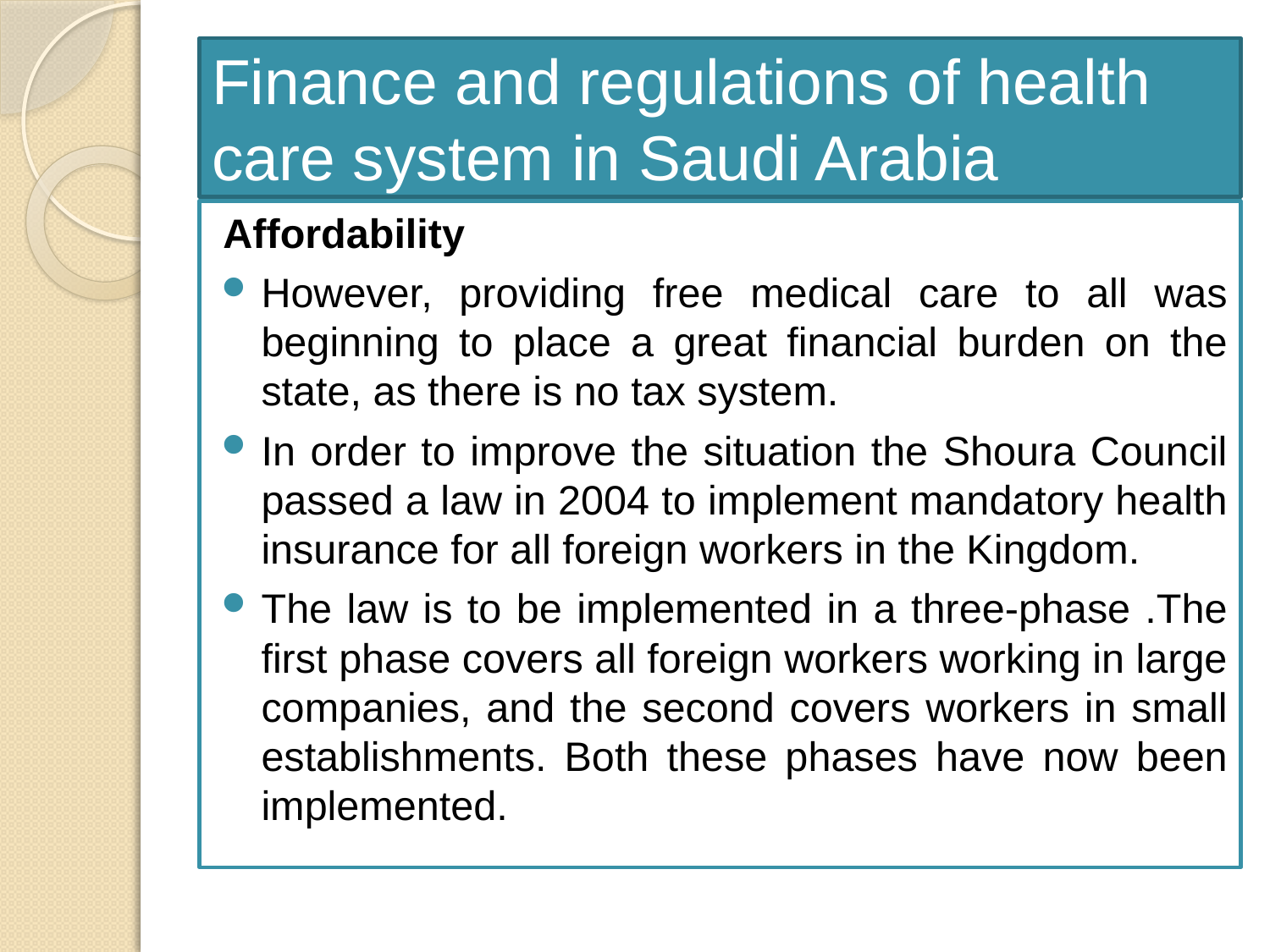

# Finance and regulations of health care system in Saudi Arabia
Affordability
However, providing free medical care to all was beginning to place a great financial burden on the state, as there is no tax system.
In order to improve the situation the Shoura Council passed a law in 2004 to implement mandatory health insurance for all foreign workers in the Kingdom.
The law is to be implemented in a three-phase .The first phase covers all foreign workers working in large companies, and the second covers workers in small establishments. Both these phases have now been implemented.